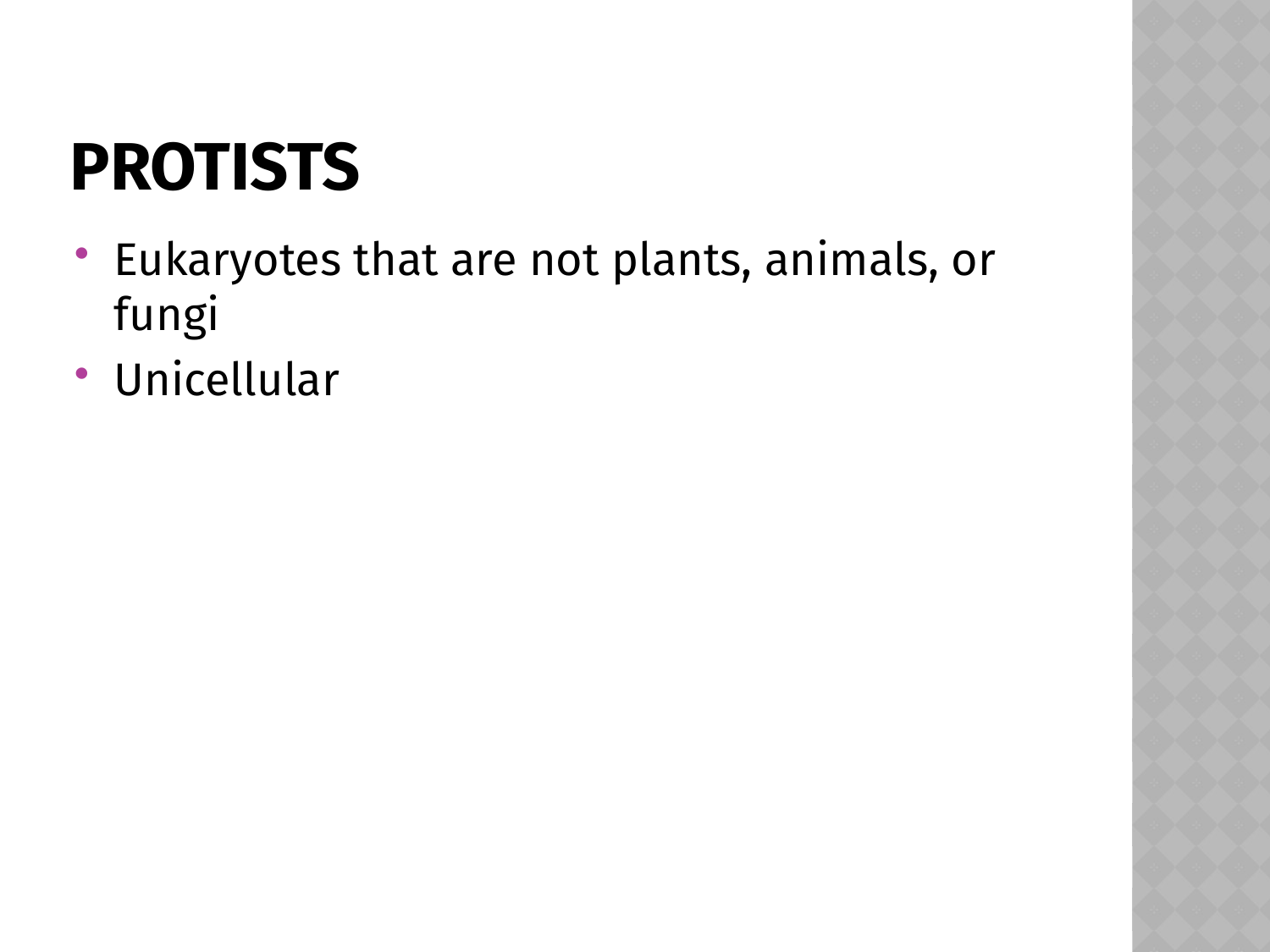

# protists
Eukaryotes that are not plants, animals, or fungi
Unicellular